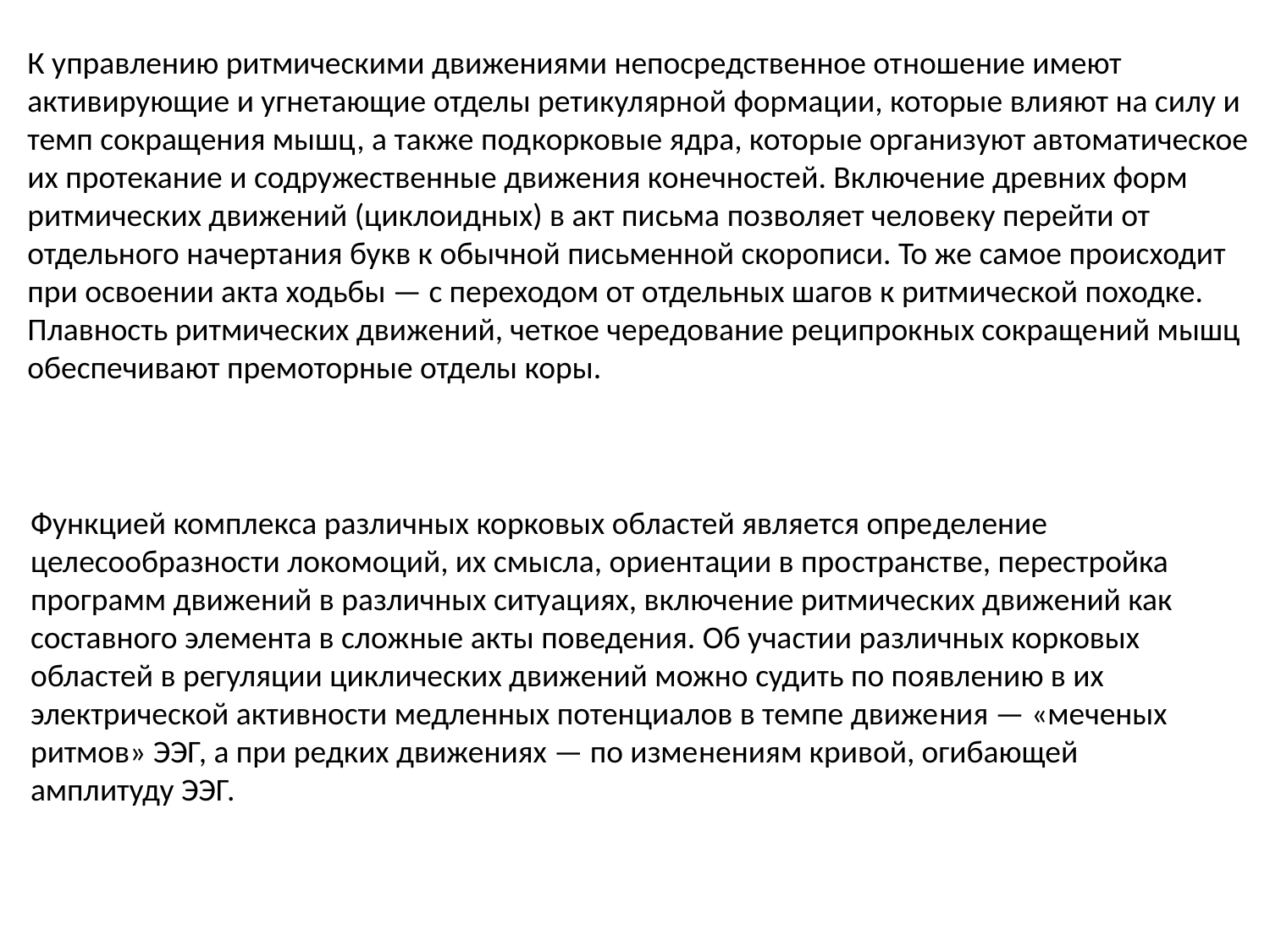

К управлению ритмическими движениями непосредственное от­ношение имеют активирующие и угнетающие отделы ретикулярной формации, которые влияют на силу и темп сокращения мышц, а также под­корковые ядра, которые организуют автоматическое их протекание и содружественные движения конечностей. Включение древних форм ритмических движений (циклоидных) в акт письма позволяет челове­ку перейти от отдельного начертания букв к обычной письменной скорописи. То же самое происходит при освоении акта ходьбы — с переходом от отдельных шагов к ритмической походке. Плавность ритмических движений, четкое чередование реципрокных сокраще­ний мышц обеспечивают премоторные отделы коры.
Функцией комплекса различных корковых областей является опре­деление целесообразности локомоций, их смысла, ориентации в про­странстве, перестройка программ движений в различных ситуациях, включение ритмических движений как составного элемента в слож­ные акты поведения. Об участии различных корковых областей в регуляции циклических движений можно судить по появлению в их электрической активности медленных потенциалов в темпе движе­ния — «меченых ритмов» ЭЭГ, а при редких движениях — по изме­нениям кривой, огибающей амплитуду ЭЭГ.